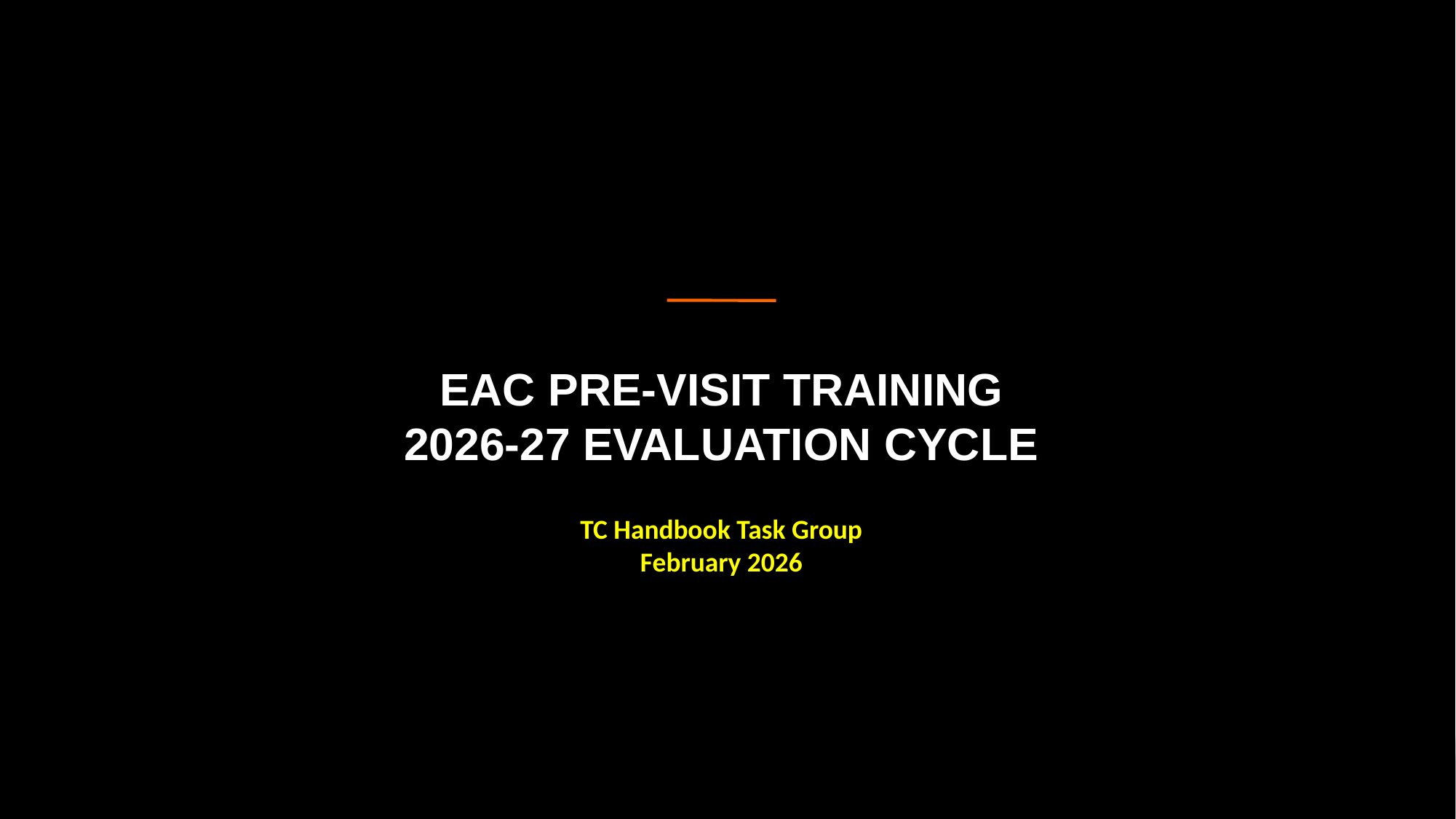

# EAC PRE-VISIT TRAINING 2026-27 EVALUATION CYCLE
TC Handbook Task Group
February 2026